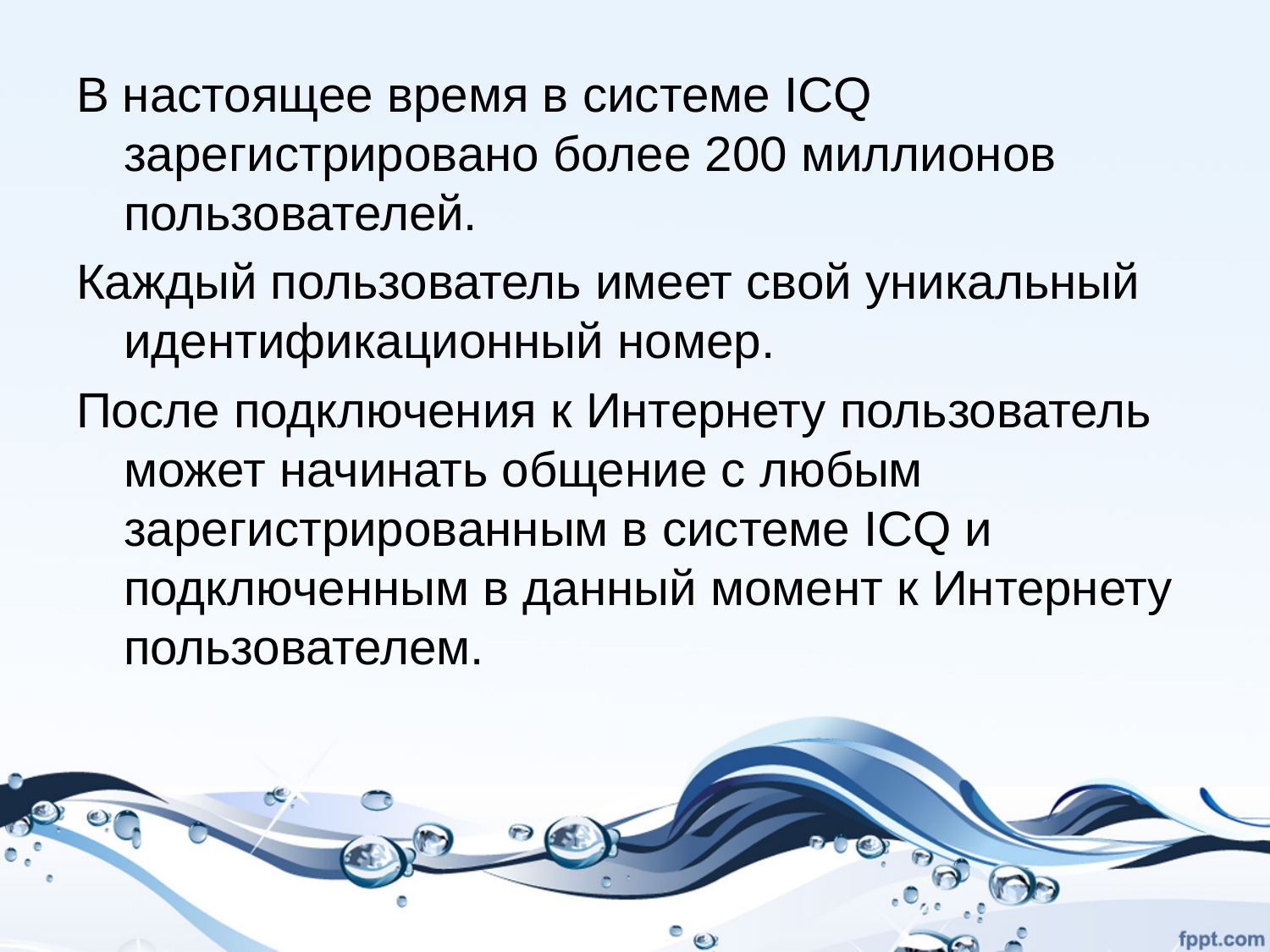

В настоящее время в системе ICQ зарегистрировано более 200 миллионов пользователей.
Каждый пользователь имеет свой уникальный идентификационный номер.
После подключения к Интернету пользователь может начинать общение с любым зарегистрированным в системе ICQ и подключенным в данный момент к Интернету пользователем.